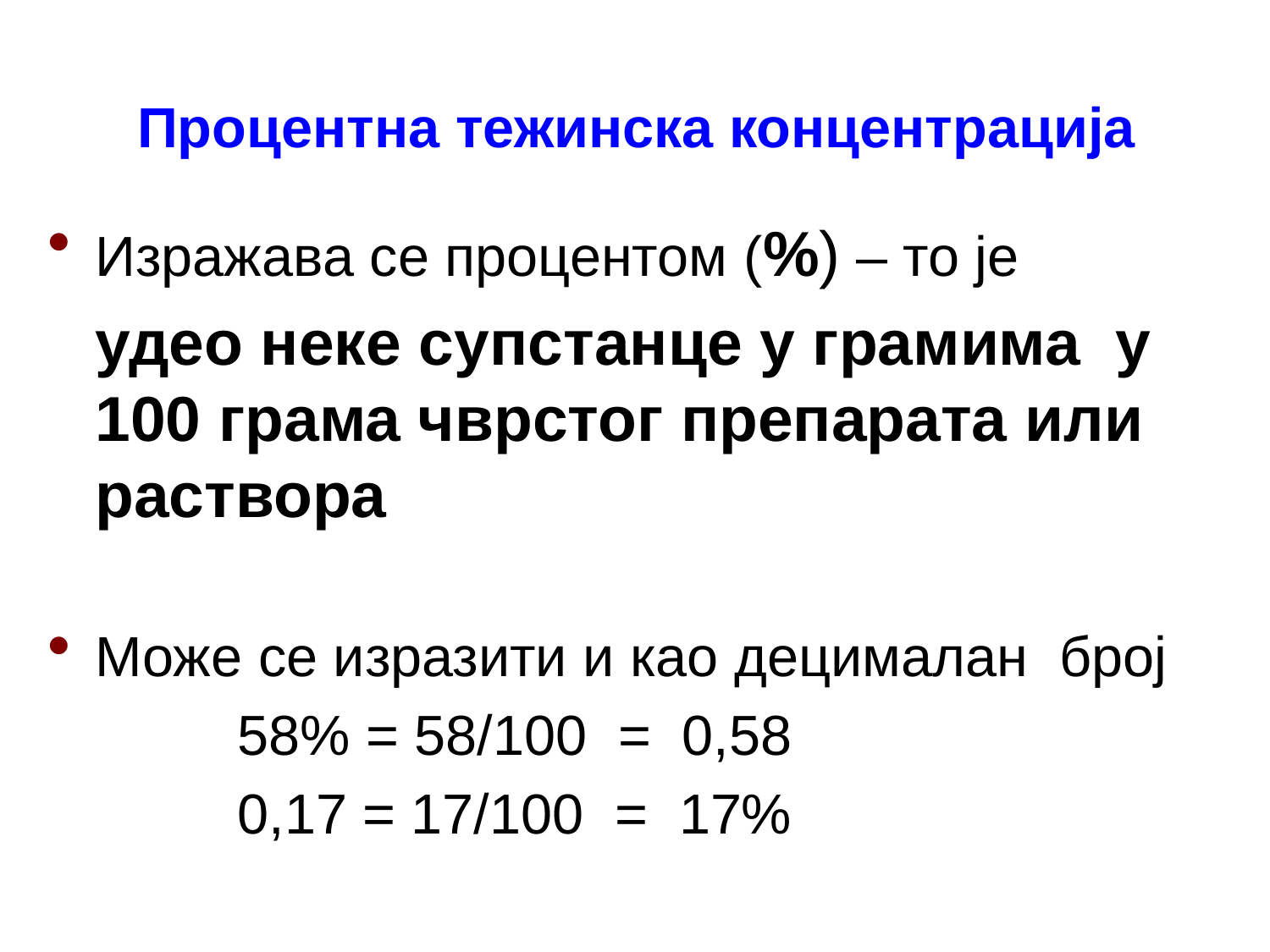

# Процентна тежинска концентрација
Изражава се процентом (%) – то је
	удео неке супстанце у грамима  у 100 грама чврстог препарата или раствора

Може се изразити и као децималан  број
		 58% = 58/100  =  0,58
    	 0,17 = 17/100  =  17%